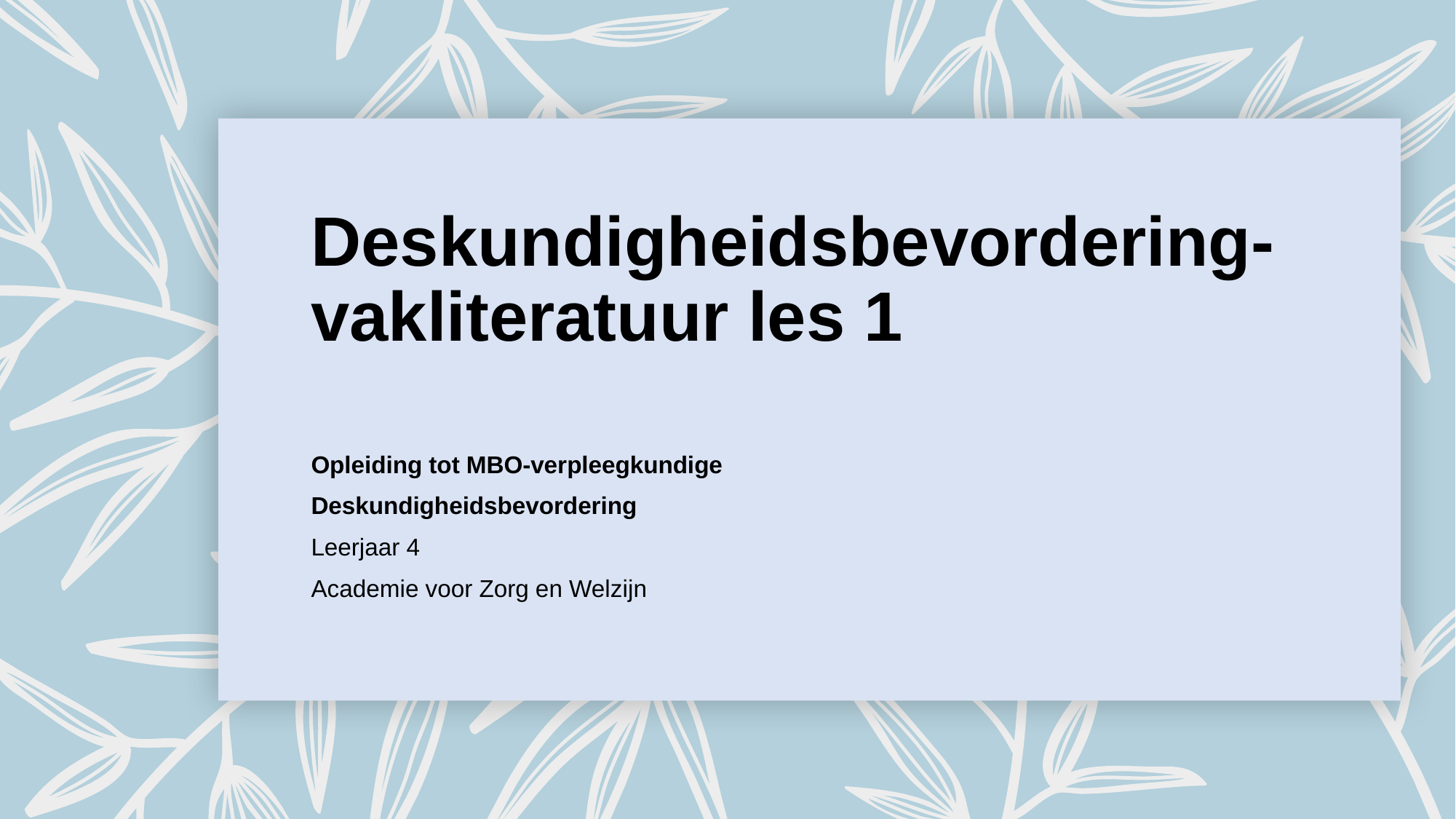

# Deskundigheidsbevordering- vakliteratuur les 1
Opleiding tot MBO-verpleegkundige
Deskundigheidsbevordering
Leerjaar 4
Academie voor Zorg en Welzijn